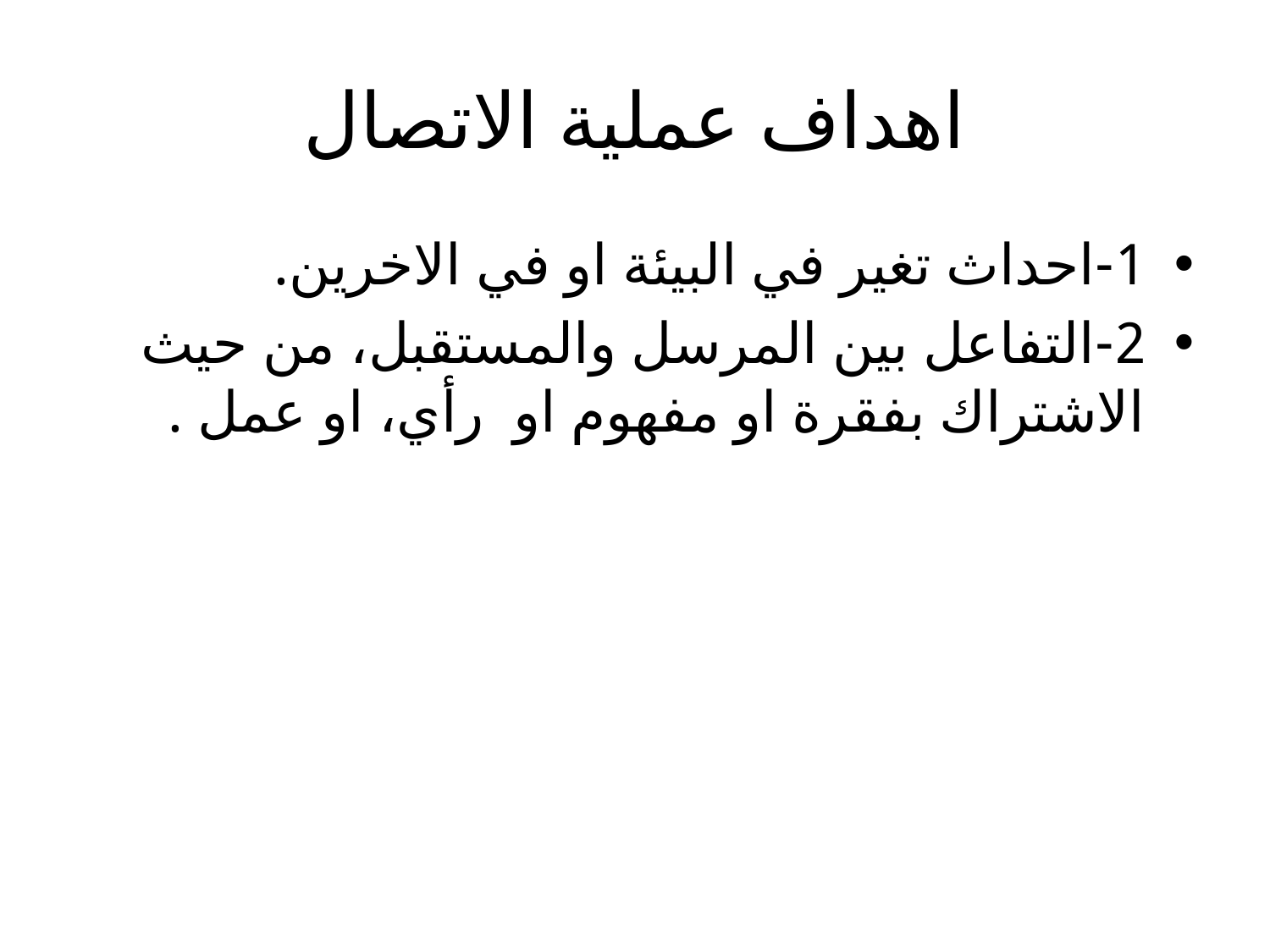

# اهداف عملية الاتصال
1-احداث تغير في البيئة او في الاخرين.
2-التفاعل بين المرسل والمستقبل، من حيث الاشتراك بفقرة او مفهوم او  رأي، او عمل .